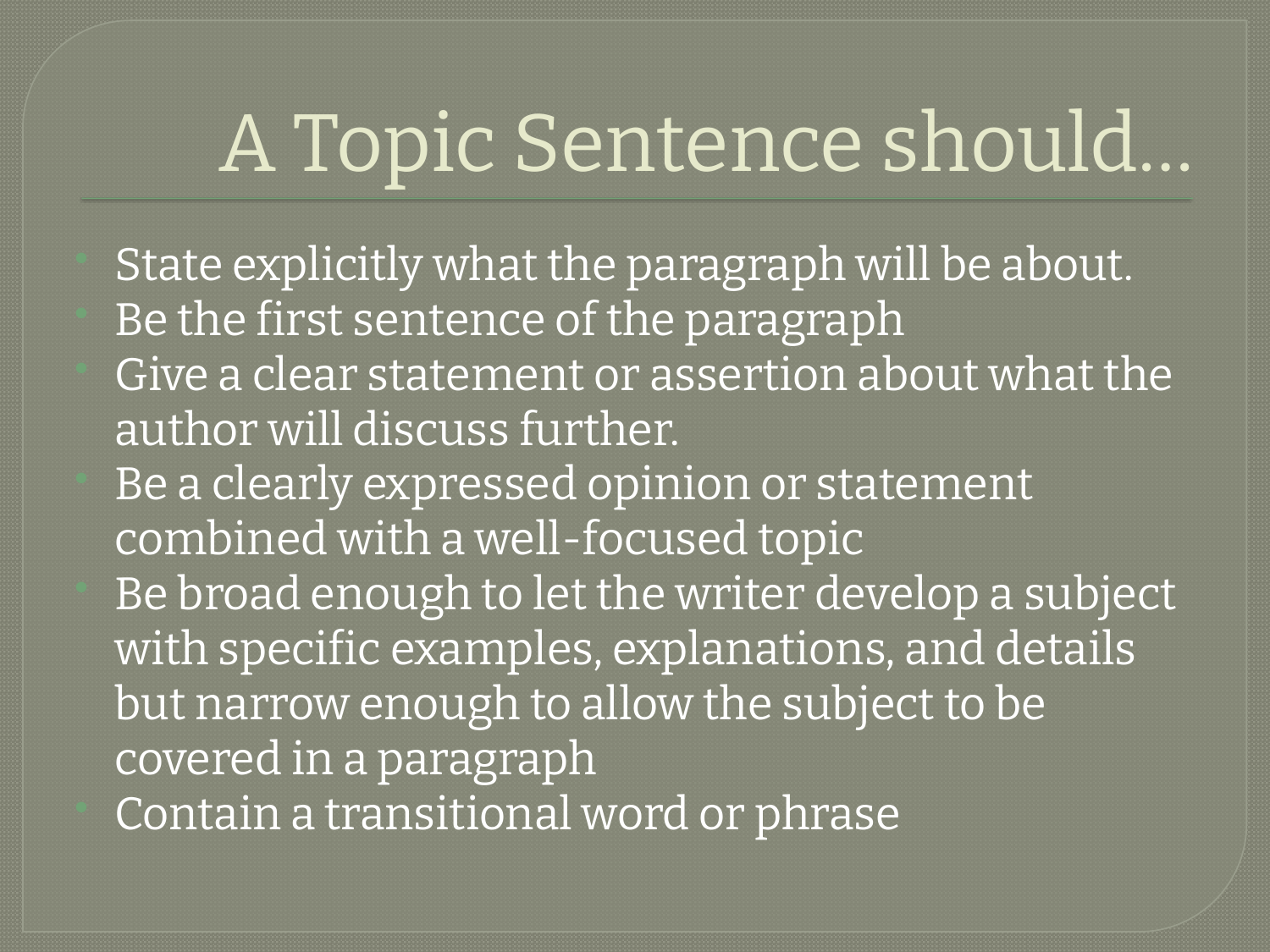

# A Topic Sentence should…
State explicitly what the paragraph will be about.
Be the first sentence of the paragraph
Give a clear statement or assertion about what the author will discuss further.
Be a clearly expressed opinion or statement combined with a well-focused topic
Be broad enough to let the writer develop a subject with specific examples, explanations, and details but narrow enough to allow the subject to be covered in a paragraph
Contain a transitional word or phrase